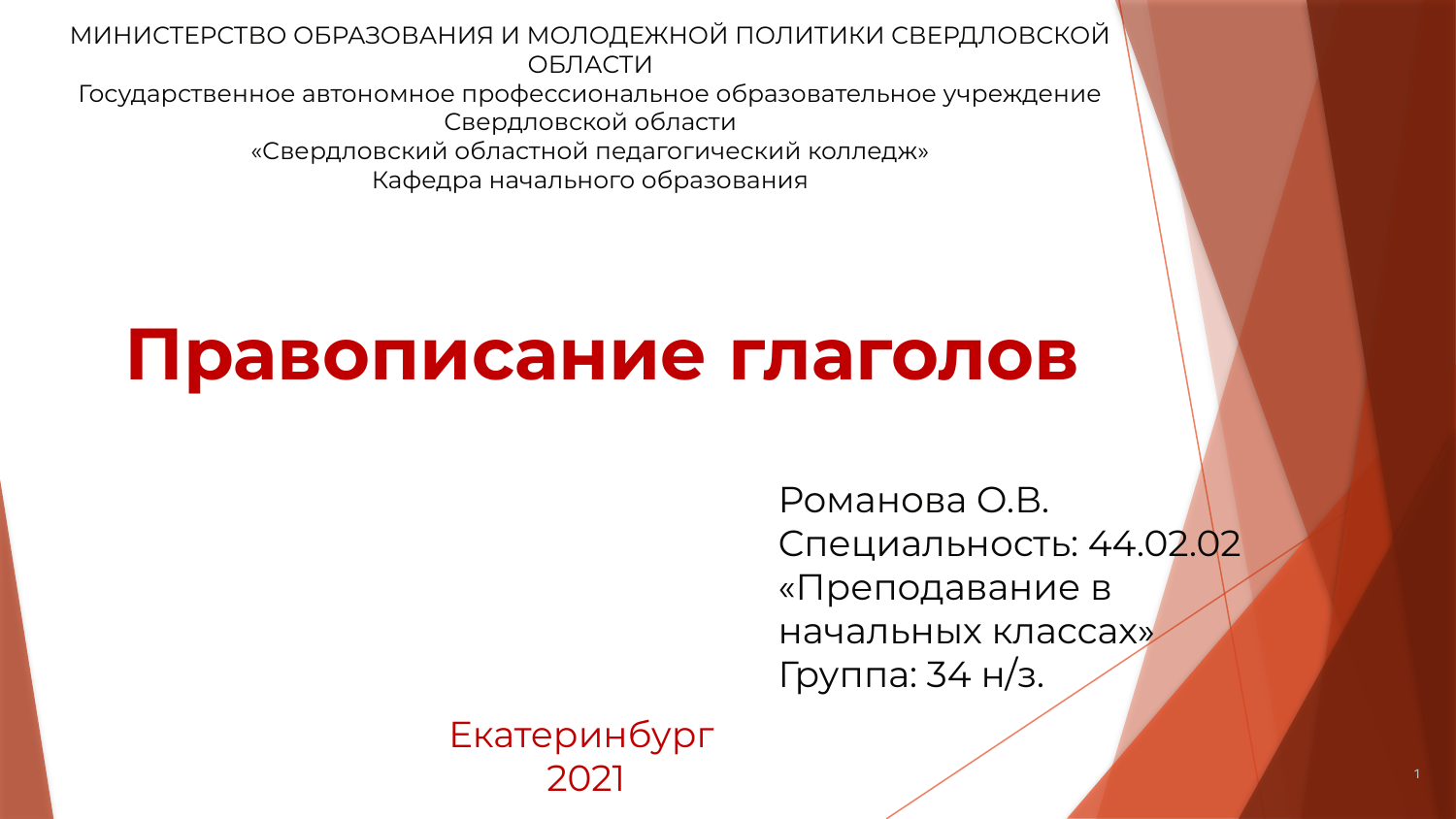

МИНИСТЕРСТВО ОБРАЗОВАНИЯ И МОЛОДЕЖНОЙ ПОЛИТИКИ СВЕРДЛОВСКОЙ ОБЛАСТИ
Государственное автономное профессиональное образовательное учреждение Свердловской области
«Свердловский областной педагогический колледж»
Кафедра начального образования
Правописание глаголов

Романова О.В.
Специальность: 44.02.02
«Преподавание в
начальных классах»
Группа: 34 н/з.
Екатеринбург
 2021
1